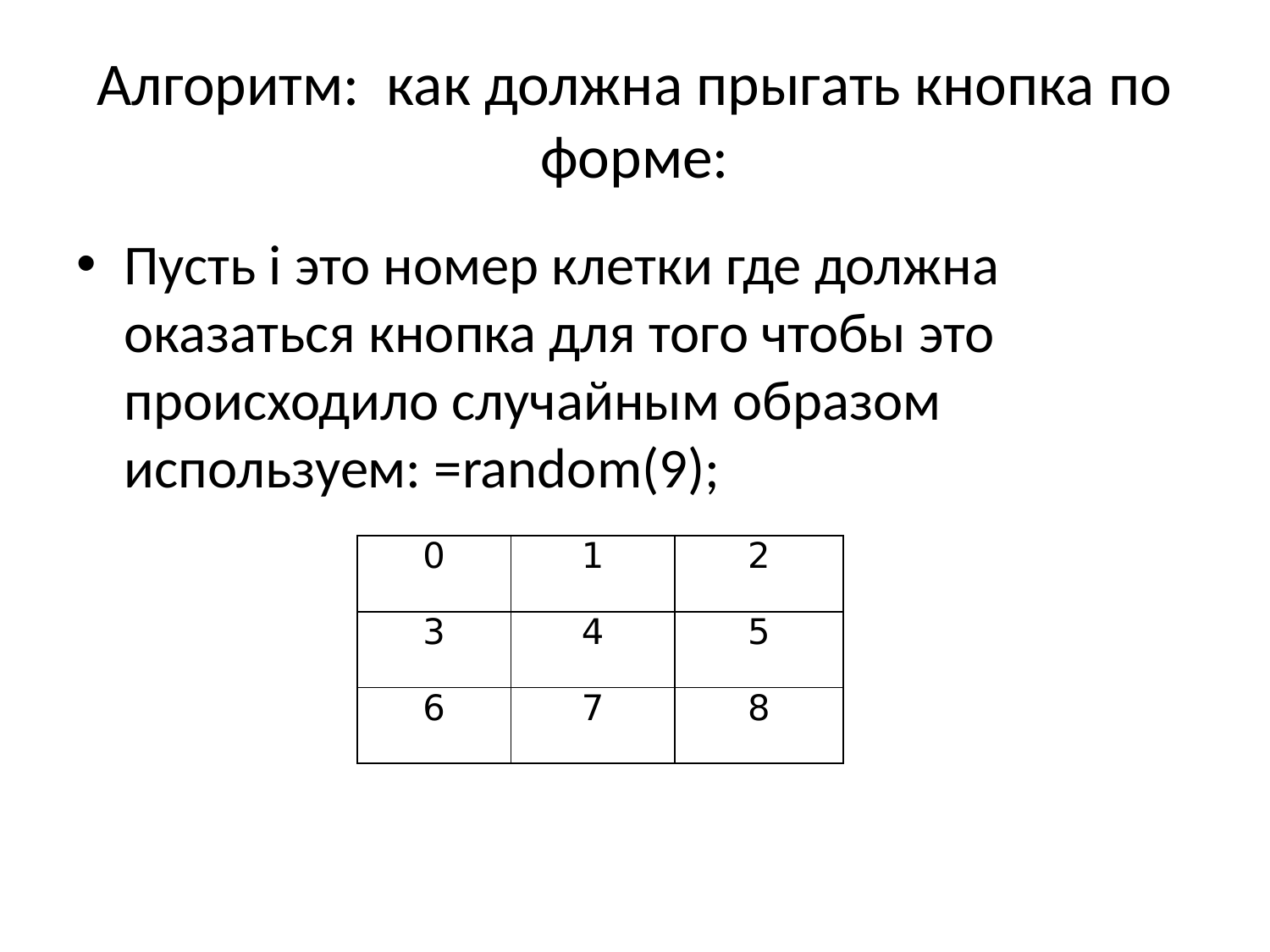

# Алгоритм:  как должна прыгать кнопка по форме:
Пусть i это номер клетки где должна оказаться кнопка для того чтобы это происходило случайным образом используем: =random(9);

| 0 | 1 | 2 |
| --- | --- | --- |
| 3 | 4 | 5 |
| 6 | 7 | 8 |